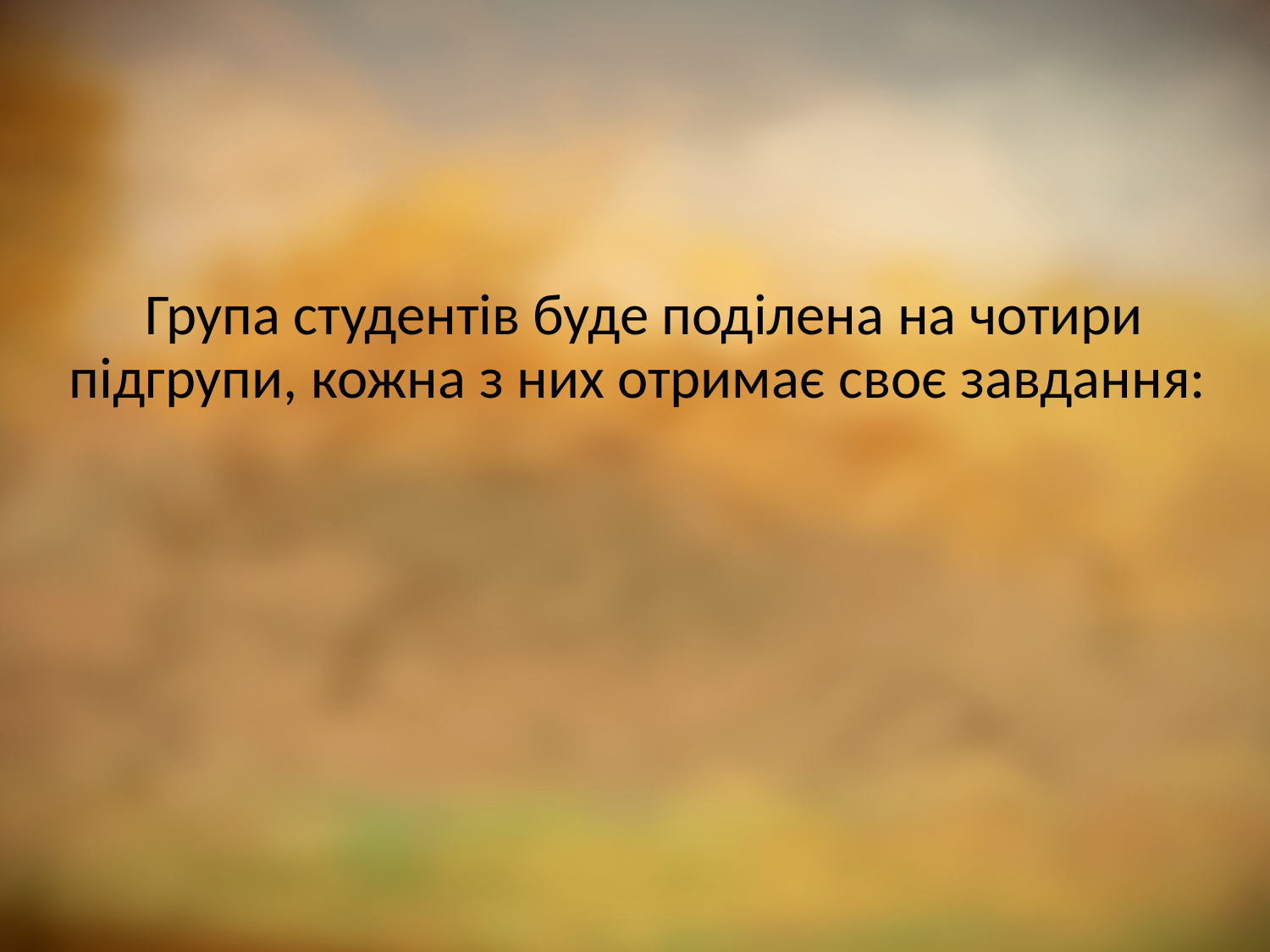

# Група студентів буде поділена на чотири підгрупи, кожна з них отримає своє завдання: